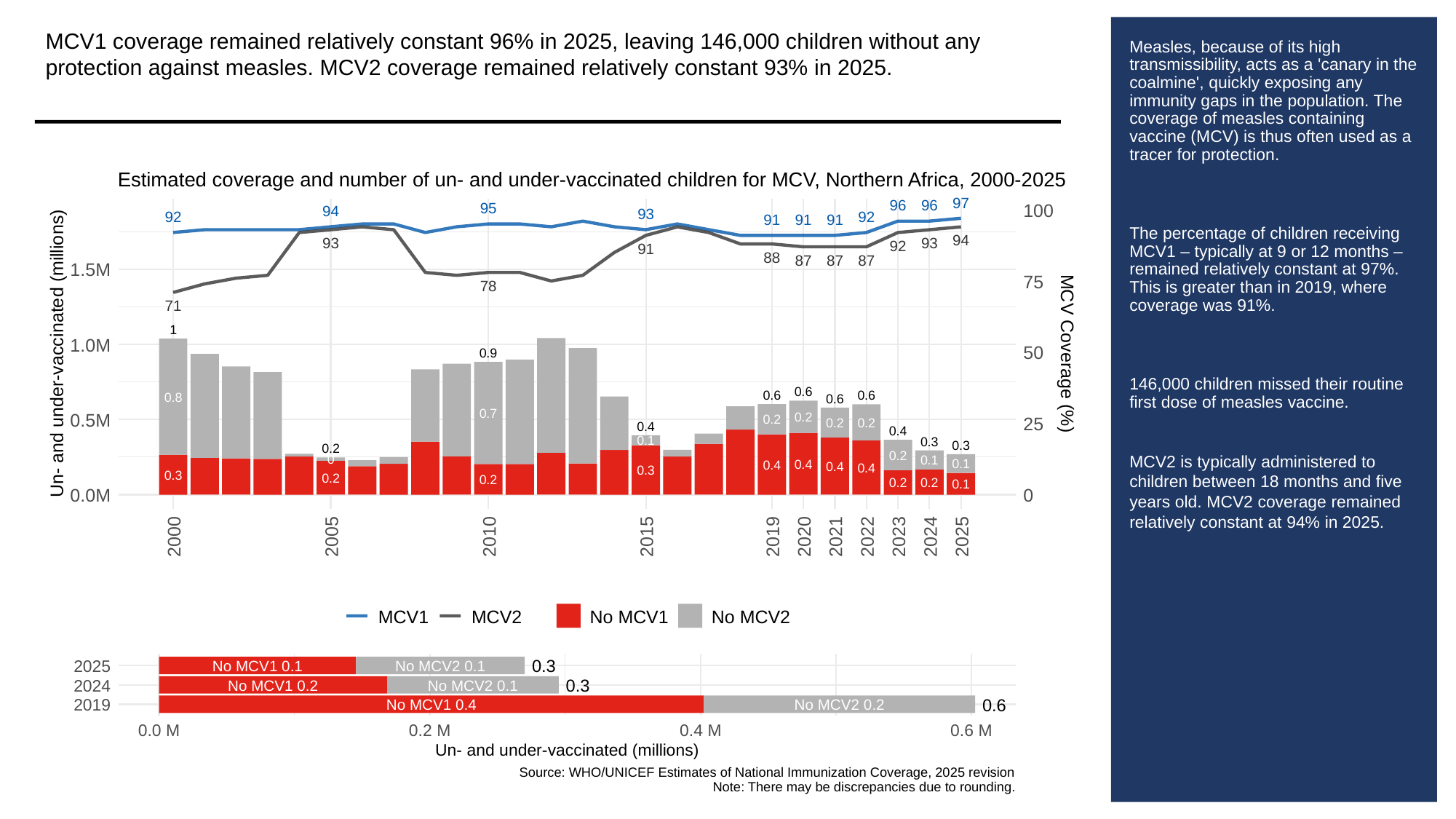

MCV1 coverage remained relatively constant 96% in 2025, leaving 146,000 children without any protection against measles. MCV2 coverage remained relatively constant 93% in 2025.
# Measles, because of its high transmissibility, acts as a 'canary in the coalmine', quickly exposing any immunity gaps in the population. The coverage of measles containing vaccine (MCV) is thus often used as a tracer for protection.

The percentage of children receiving MCV1 – typically at 9 or 12 months – remained relatively constant at 97%. This is greater than in 2019, where coverage was 91%.

146,000 children missed their routine first dose of measles vaccine.

MCV2 is typically administered to children between 18 months and five years old. MCV2 coverage remained relatively constant at 94% in 2025.

Estimated coverage and number of un- and under-vaccinated children for MCV, Northern Africa, 2000-2025
97

96
96
95
100
94
93
92
92
91
91
91

94
93
93
92
91
88
87
87
87
1.5M

75
78
71

1
1.0M

50
Un- and under-vaccinated (millions)
MCV Coverage (%)

0.9

0.6
0.6
0.6
0.8
0.6

0.7
0.2
0.5M
0.2
25
0.2
0.2

0.4
0.4

0.1
0.3

0.3

0.2

0.2

0

0.1

0.1

0.4
0.4

0.4
0.4

0.3

0.3

0.2
0.2
0.2
0.2
0.1
0.0M
0

2000
2005
2010
2015
2019
2020
2021
2022
2023
2024
2025

MCV1
MCV2
No MCV1
No MCV2

0.3
2025
No MCV1 0.1
No MCV2 0.1

0.3
2024
No MCV1 0.2
No MCV2 0.1

0.6
2019
No MCV1 0.4
No MCV2 0.2

0.0 M
0.2 M
0.4 M
0.6 M
Un- and under-vaccinated (millions)
Source: WHO/UNICEF Estimates of National Immunization Coverage, 2025 revision
Note: There may be discrepancies due to rounding.